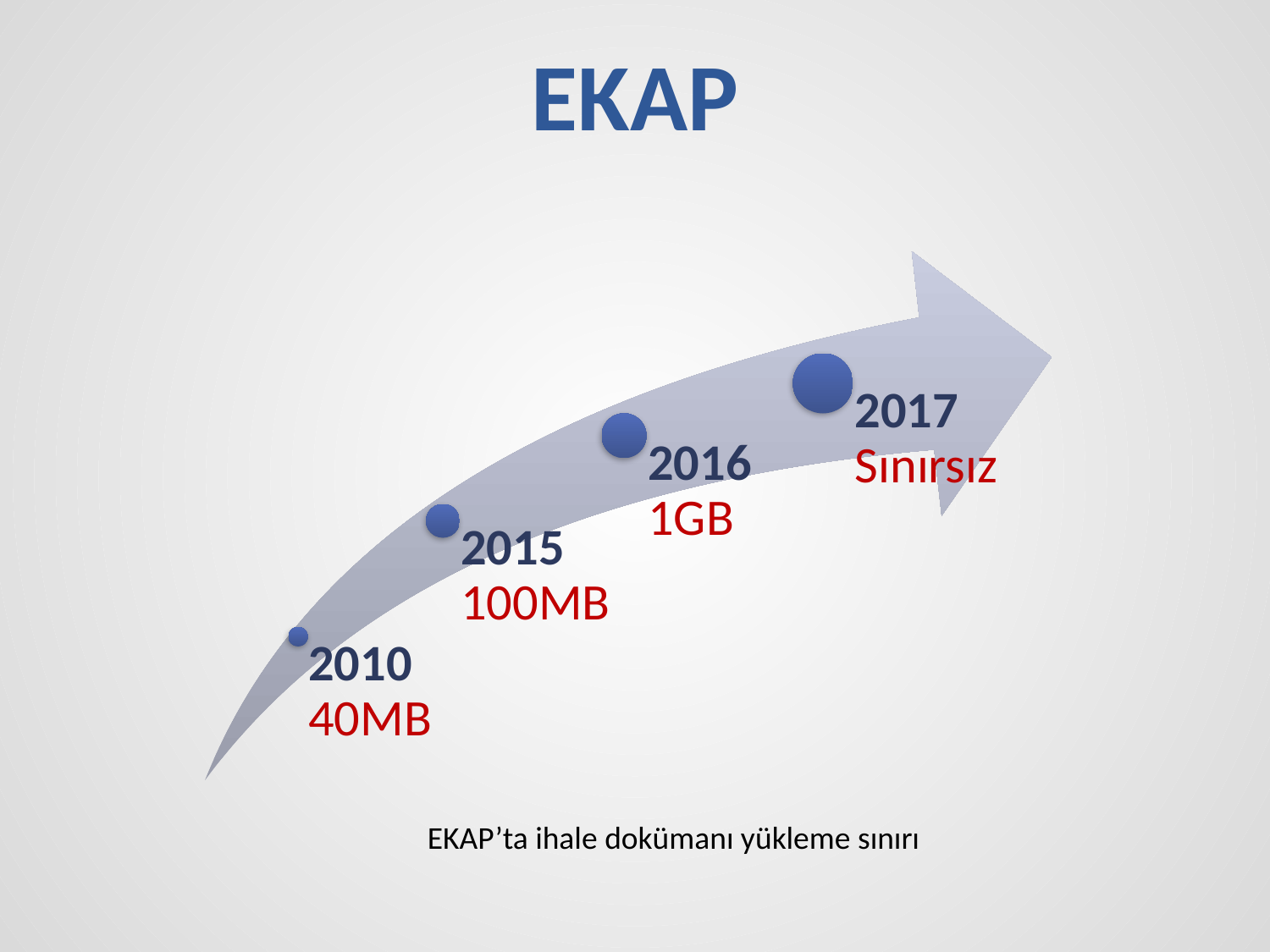

# EKAP
2010 40MB
2015 100MB
2016 1GB
2017 Sınırsız
EKAP’ta ihale dokümanı yükleme sınırı